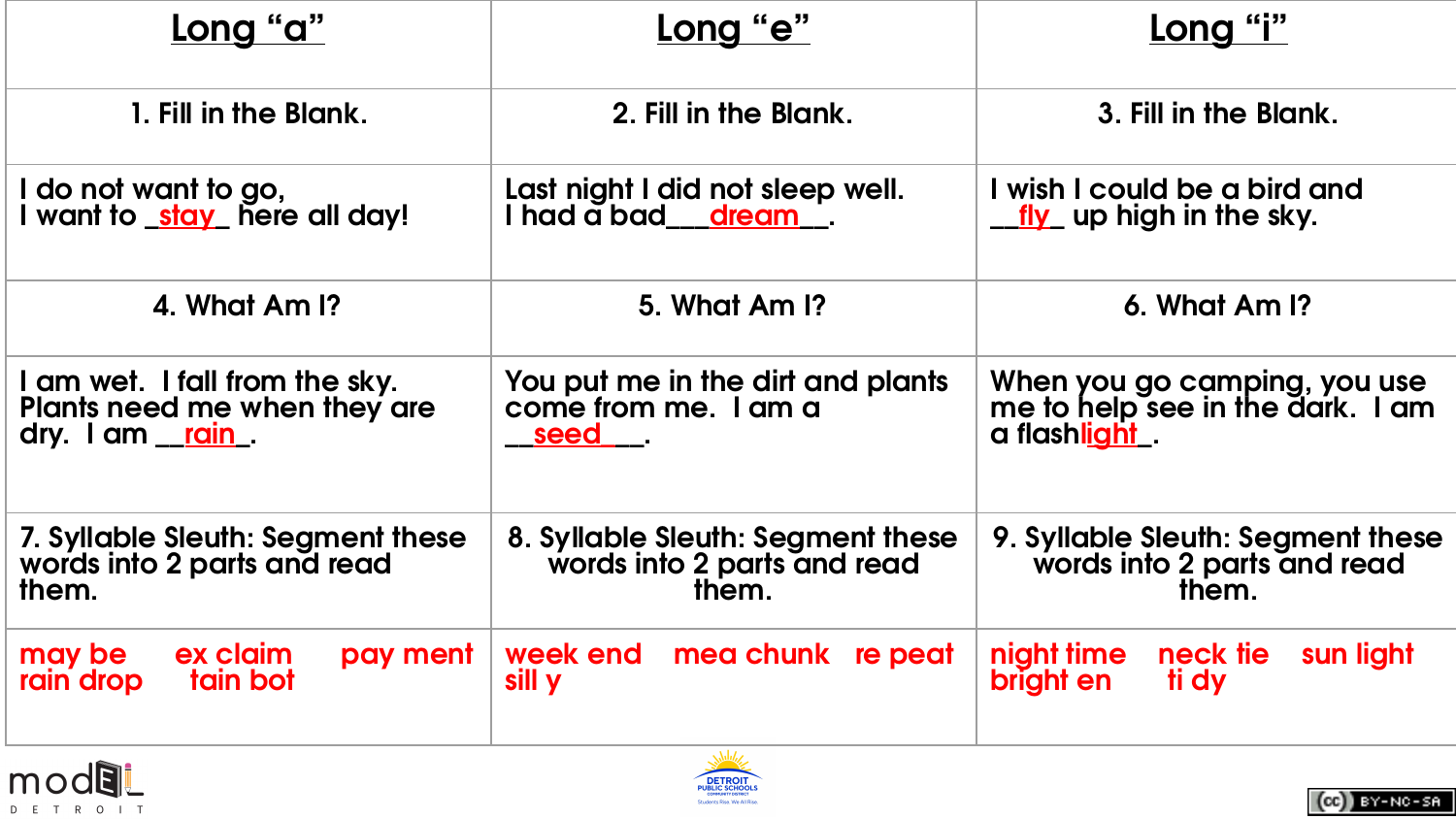

| Long “a” | Long “e” | Long “i” |
| --- | --- | --- |
| 1. Fill in the Blank. | 2. Fill in the Blank. | 3. Fill in the Blank. |
| I do not want to go, I want to \_stay\_ here all day! | Last night I did not sleep well. I had a bad\_\_\_dream\_\_. | I wish I could be a bird and \_\_fly\_ up high in the sky. |
| 4. What Am I? | 5. What Am I? | 6. What Am I? |
| I am wet. I fall from the sky. Plants need me when they are dry. I am \_\_rain\_. | You put me in the dirt and plants come from me. I am a \_\_seed\_\_\_. | When you go camping, you use me to help see in the dark. I am a flashlight\_. |
| 7. Syllable Sleuth: Segment these words into 2 parts and read them. | 8. Syllable Sleuth: Segment these words into 2 parts and read them. | 9. Syllable Sleuth: Segment these words into 2 parts and read them. |
| may be ex claim pay ment rain drop tain bot | week end mea chunk re peat sill y | night time neck tie sun light bright en ti dy |